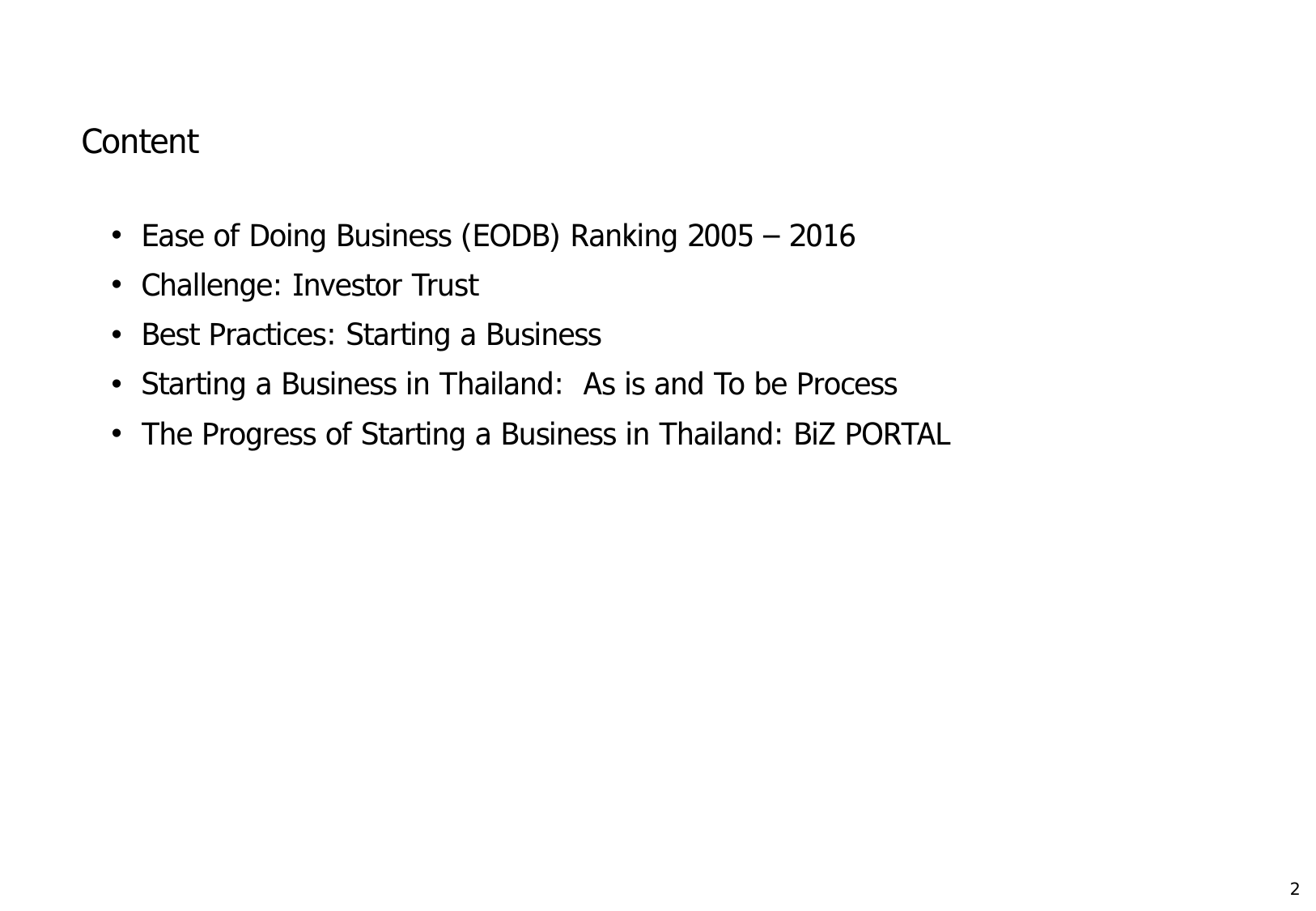

# Content
Ease of Doing Business (EODB) Ranking 2005 – 2016
Challenge: Investor Trust
Best Practices: Starting a Business
Starting a Business in Thailand:  As is and To be Process
The Progress of Starting a Business in Thailand: BiZ PORTAL
2